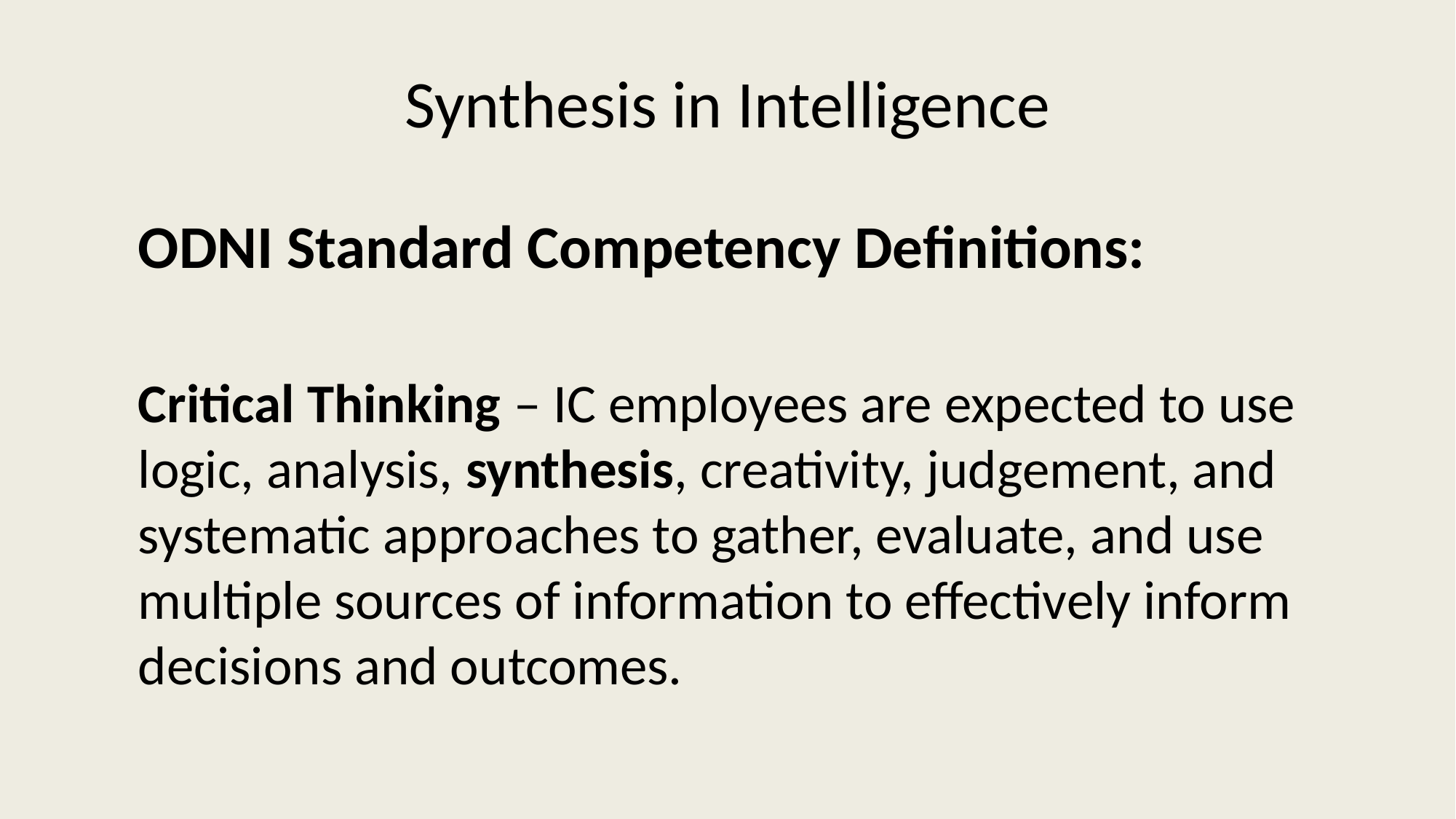

# Synthesis in Intelligence
ODNI Standard Competency Definitions:

Critical Thinking – IC employees are expected to use logic, analysis, synthesis, creativity, judgement, and systematic approaches to gather, evaluate, and use multiple sources of information to effectively inform decisions and outcomes.